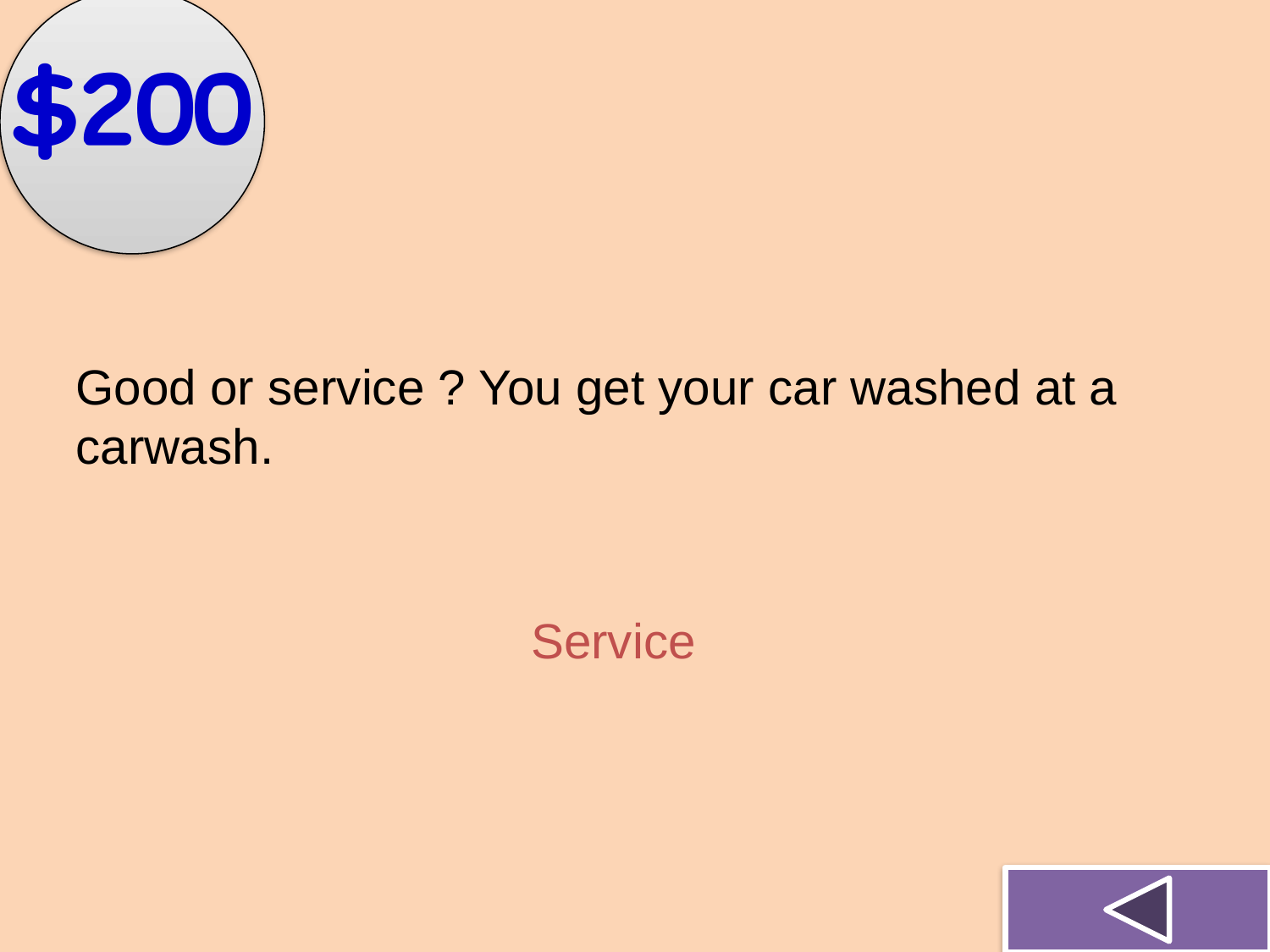

$200
Good or service ? You get your car washed at a carwash.
Service